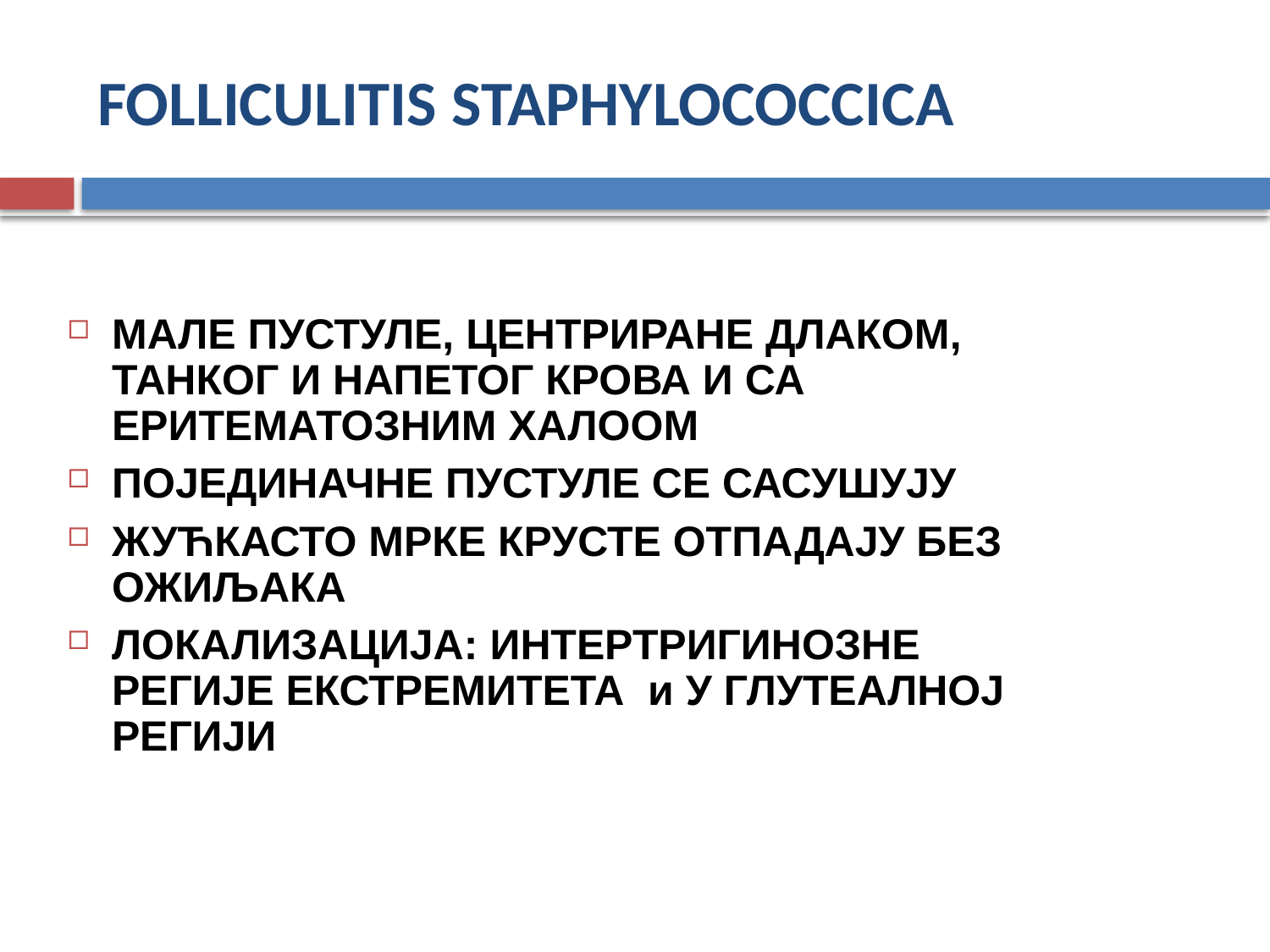

# FOLLICULITIS STAPHYLOCOCCICA
МАЛЕ ПУСТУЛЕ, ЦЕНТРИРАНЕ ДЛАКОМ, ТАНКОГ И НАПЕТОГ КРОВА И СА ЕРИТЕМАТОЗНИМ ХАЛООМ
ПОЈЕДИНАЧНЕ ПУСТУЛЕ СЕ САСУШУЈУ
ЖУЋКАСТО МРКЕ КРУСТЕ ОТПАДАЈУ БЕЗ ОЖИЉАКА
ЛОКАЛИЗАЦИЈА: ИНТЕРТРИГИНОЗНЕ РЕГИЈЕ ЕКСТРЕМИТЕТА  и У ГЛУТЕАЛНОЈ РЕГИЈИ